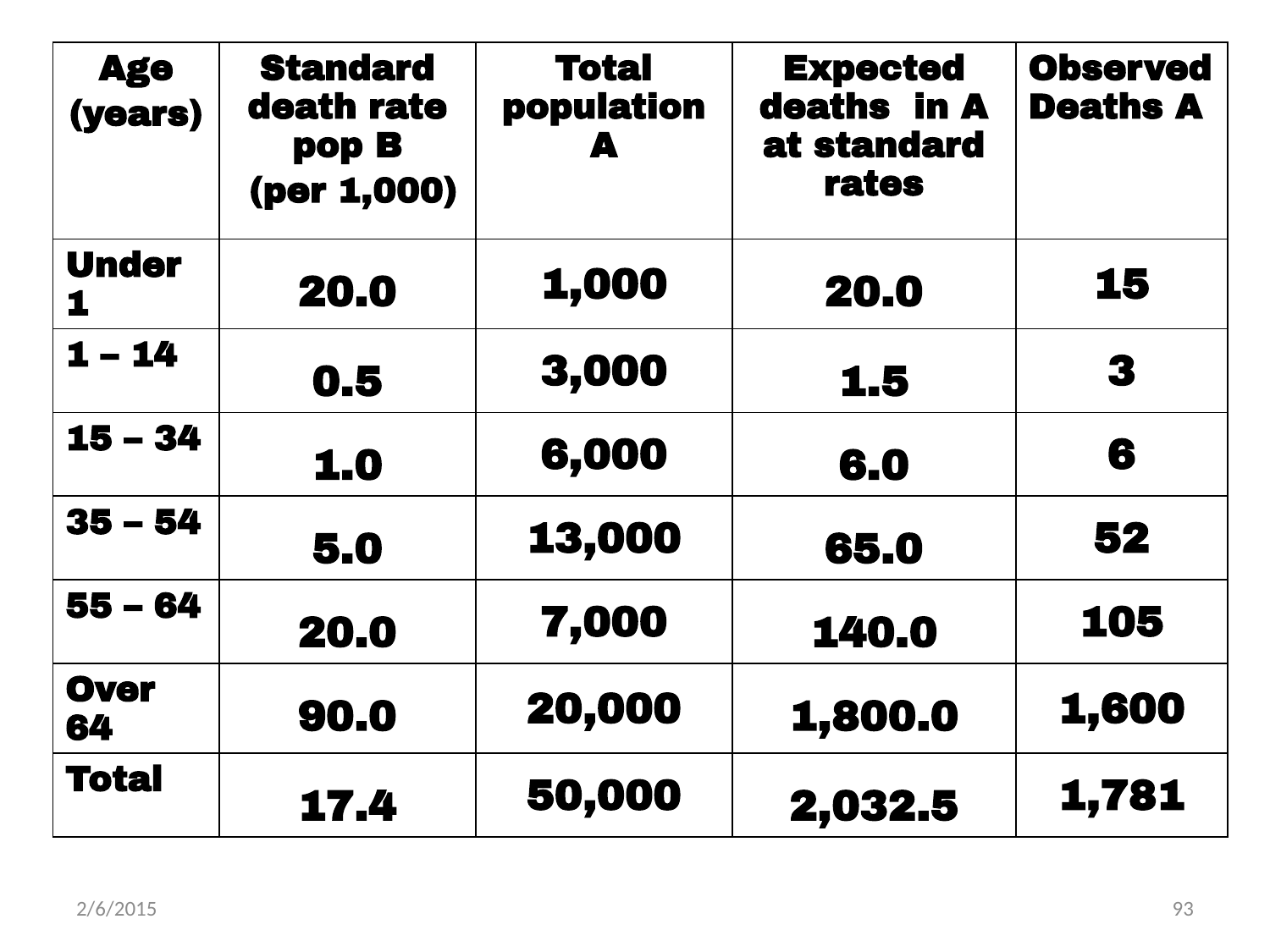

| Age (years) | Standard death rate pop B (per 1,000) | Total population A | Expected deaths in A at standard rates | Observed Deaths A |
| --- | --- | --- | --- | --- |
| Under 1 | 20.0 | 1,000 | 20.0 | 15 |
| 1 – 14 | 0.5 | 3,000 | 1.5 | 3 |
| 15 – 34 | 1.0 | 6,000 | 6.0 | 6 |
| 35 – 54 | 5.0 | 13,000 | 65.0 | 52 |
| 55 – 64 | 20.0 | 7,000 | 140.0 | 105 |
| Over 64 | 90.0 | 20,000 | 1,800.0 | 1,600 |
| Total | 17.4 | 50,000 | 2,032.5 | 1,781 |
2/6/2015
93